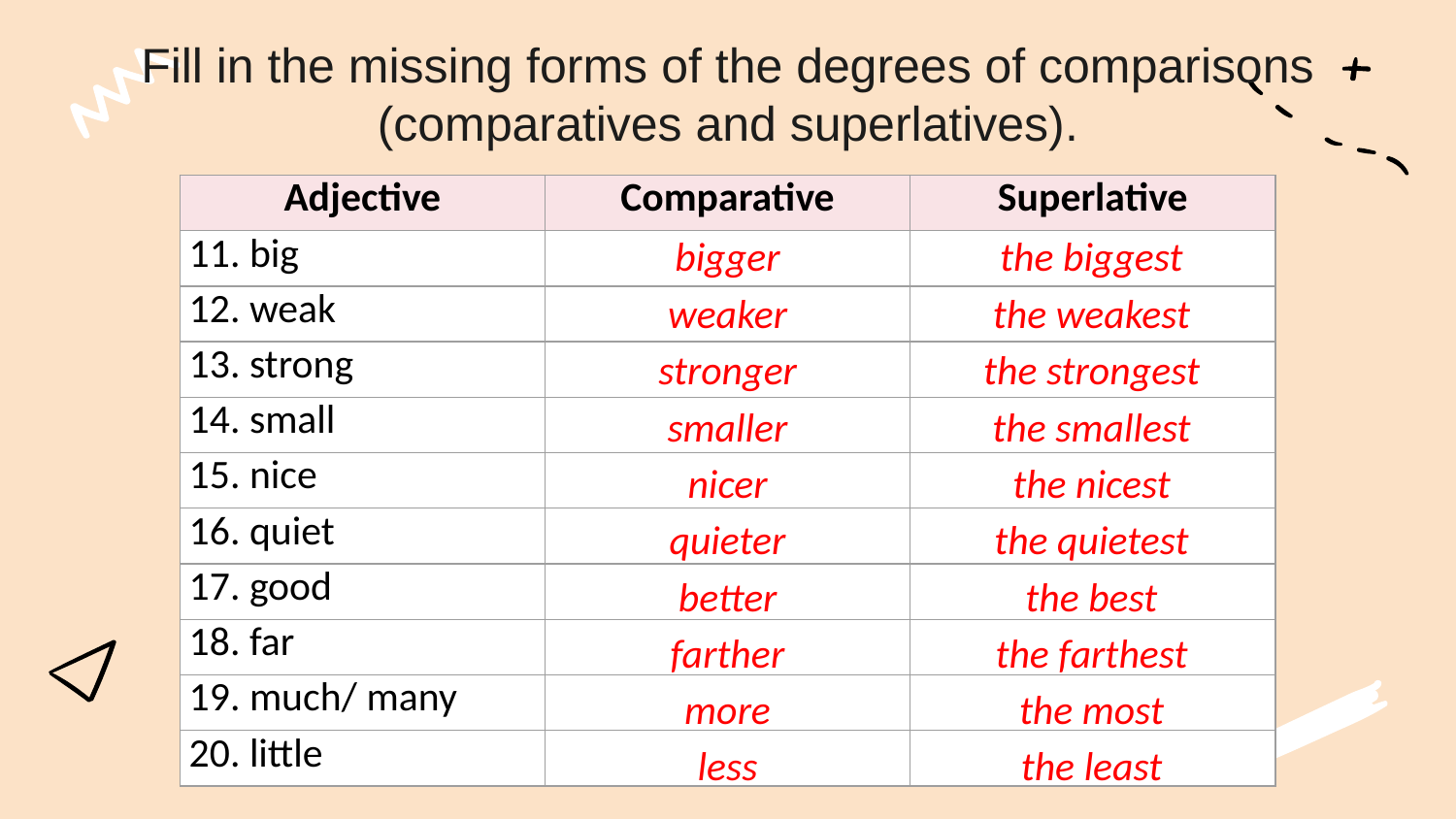

# Fill in the missing forms of the degrees of comparisons (comparatives and superlatives).

| Adjective | Comparative | Superlative |
| --- | --- | --- |
| 11. big |  |  |
| 12. weak |  |  |
| 13. strong |  |  |
| 14. small |  |  |
| 15. nice |  |  |
| 16. quiet |  |  |
| 17. good |  |  |
| 18. far |  |  |
| 19. much/ many |  |  |
| 20. little |  |  |
bigger
weaker
stronger
smaller
nicer
quieter
better
farther
more
less
the biggest
the weakest
the strongest
the smallest
the nicest
the quietest
the best
the farthest
the most
the least